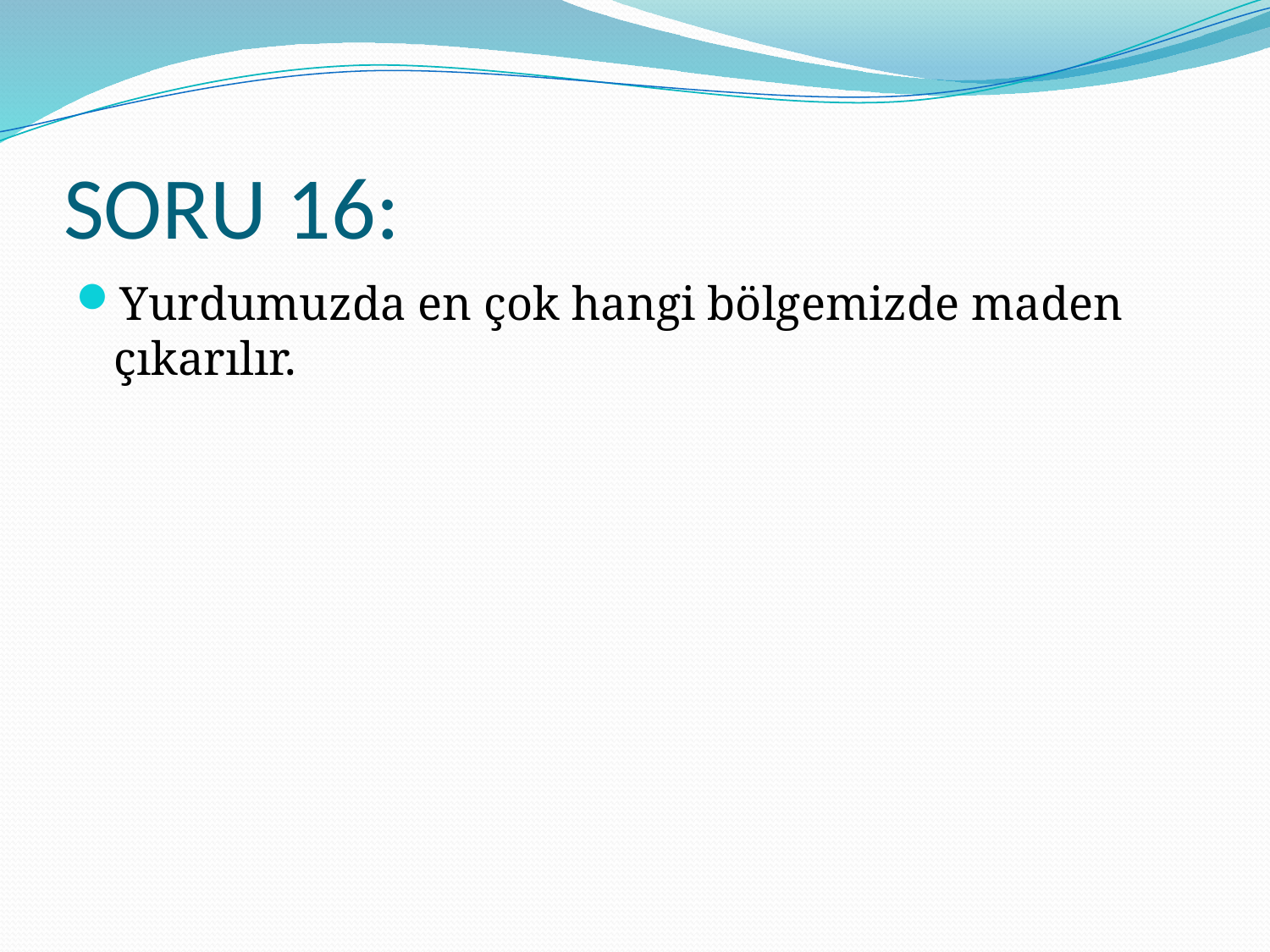

# SORU 16:
Yurdumuzda en çok hangi bölgemizde maden çıkarılır.